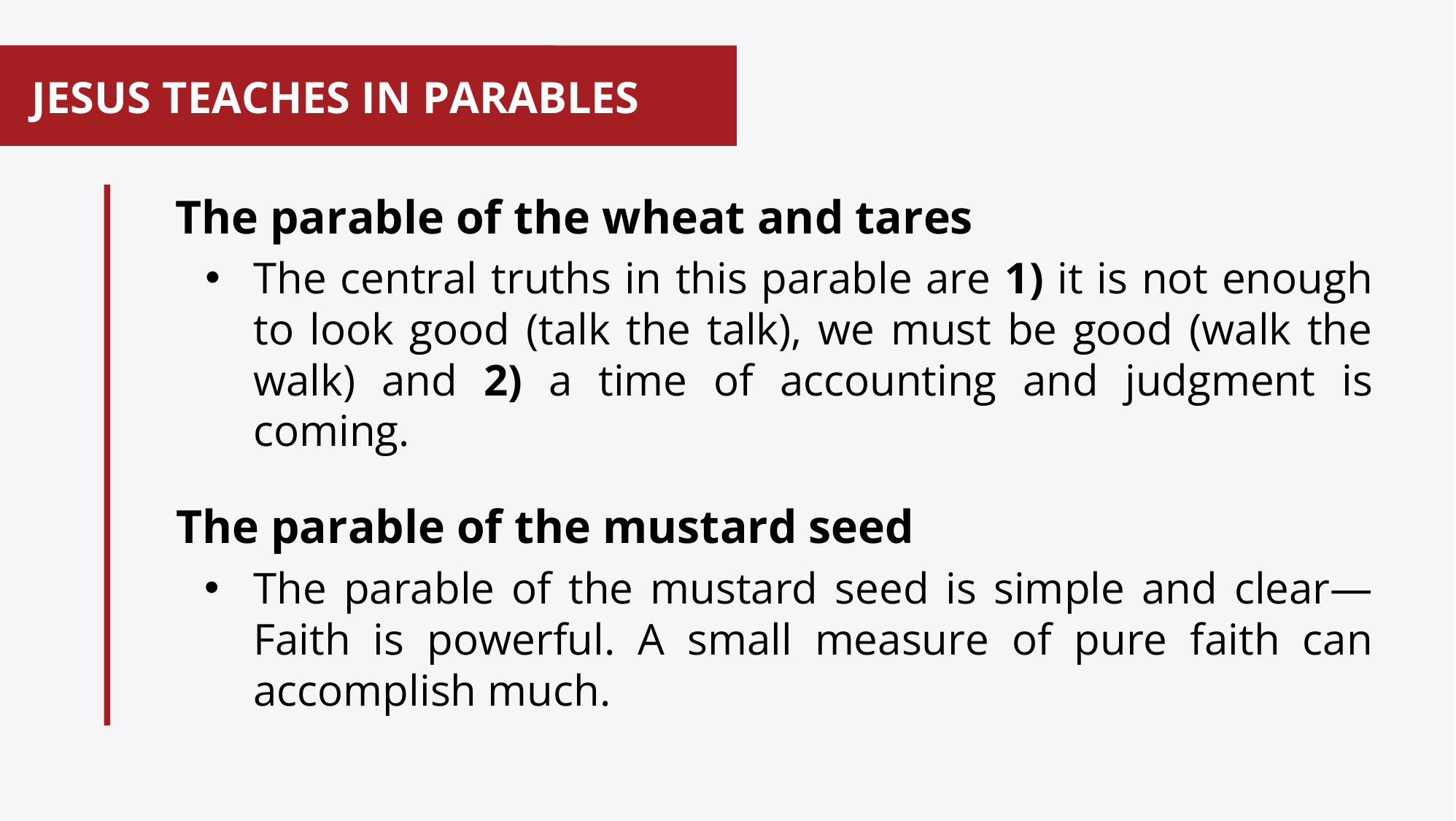

# JESUS TEACHES IN PARABLES
 The parable of the wheat and tares
The central truths in this parable are 1) it is not enough to look good (talk the talk), we must be good (walk the walk) and 2) a time of accounting and judgment is coming.

 The parable of the mustard seed
The parable of the mustard seed is simple and clear—Faith is powerful. A small measure of pure faith can accomplish much.